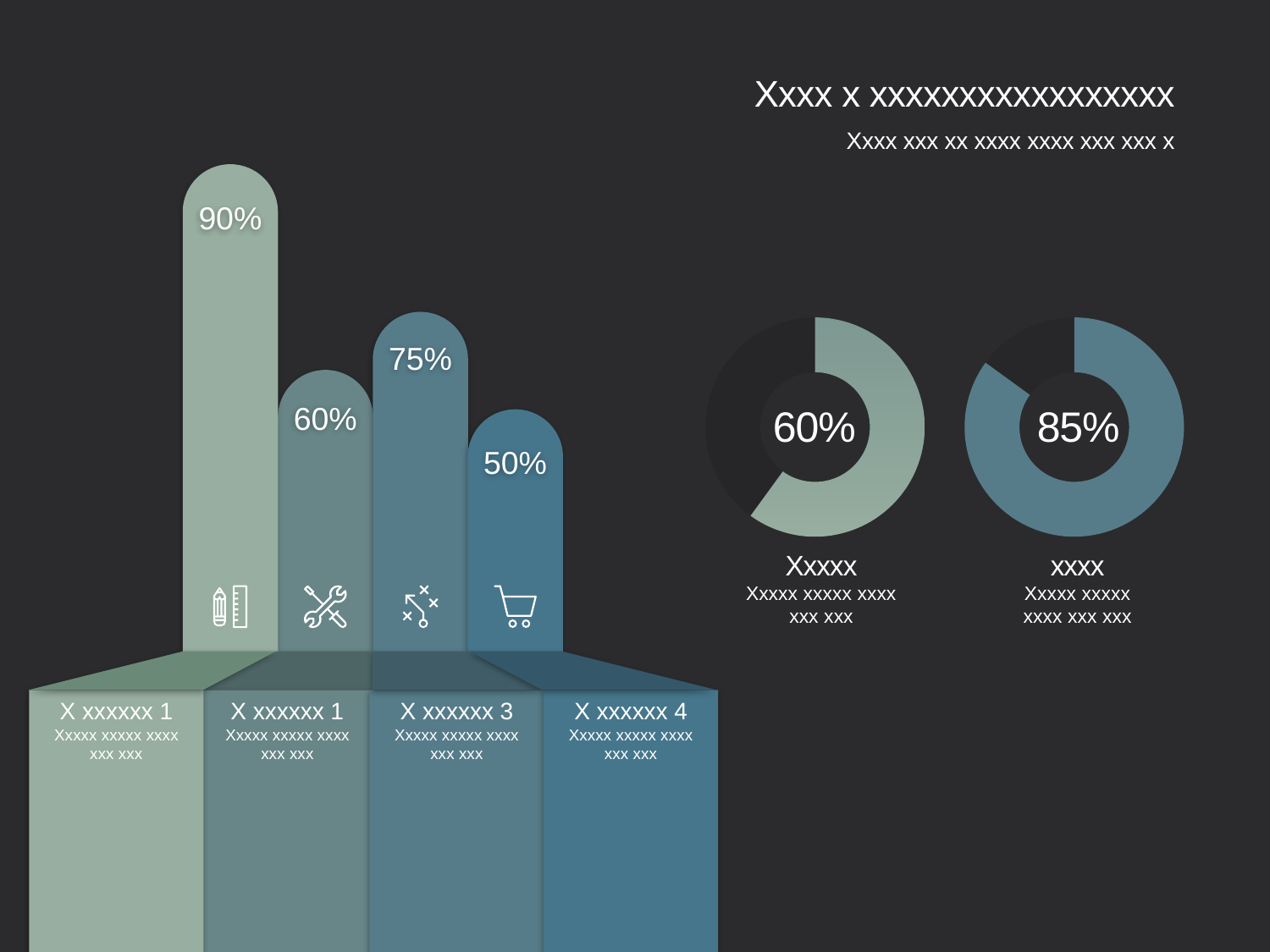

# Xxxx x xxxxxxxxxxxxxxxxx
Xxxx xxx xx xxxx xxxx xxx xxx x

90%

### Chart

| Category | Sales |
|---|---|
| 1st Qtr | 60.0 |
| 2nd Qtr | 40.0 |

### Chart

| Category | Sales |
|---|---|
| 1st Qtr | 85.0 |
| 2nd Qtr | 15.0 |
75%

60%
85%
60%

50%
Xxxxx
Xxxxx xxxxx xxxx xxx xxx
xxxx
Xxxxx xxxxx xxxx xxx xxx

X xxxxxx 1
Xxxxx xxxxx xxxx xxx xxx
X xxxxxx 1
Xxxxx xxxxx xxxx xxx xxx
X xxxxxx 3
Xxxxx xxxxx xxxx xxx xxx
X xxxxxx 4
Xxxxx xxxxx xxxx xxx xxx